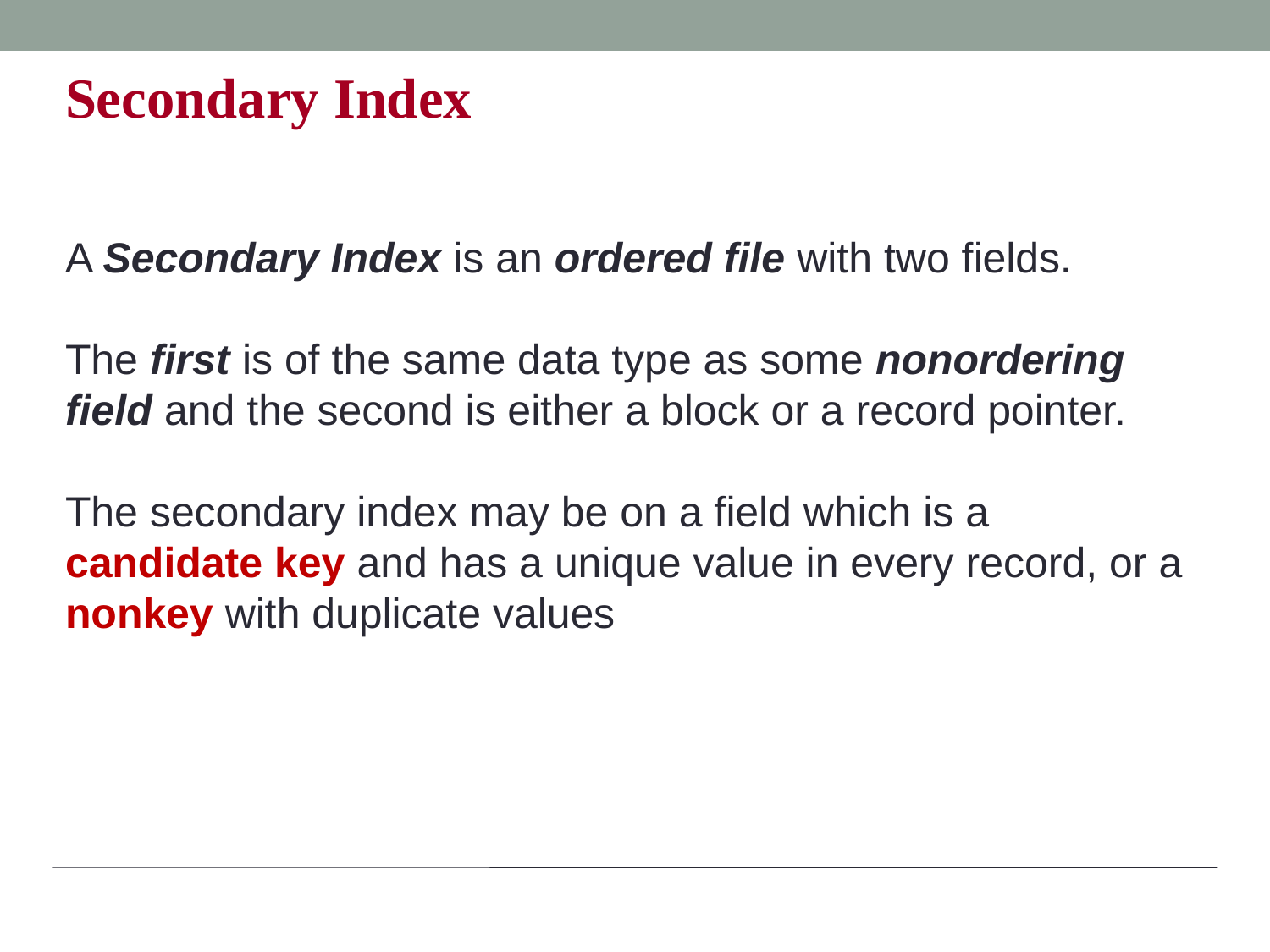

Secondary Index

A Secondary Index is an ordered file with two fields.

The first is of the same data type as some nonordering field and the second is either a block or a record pointer.

The secondary index may be on a field which is a candidate key and has a unique value in every record, or a nonkey with duplicate values